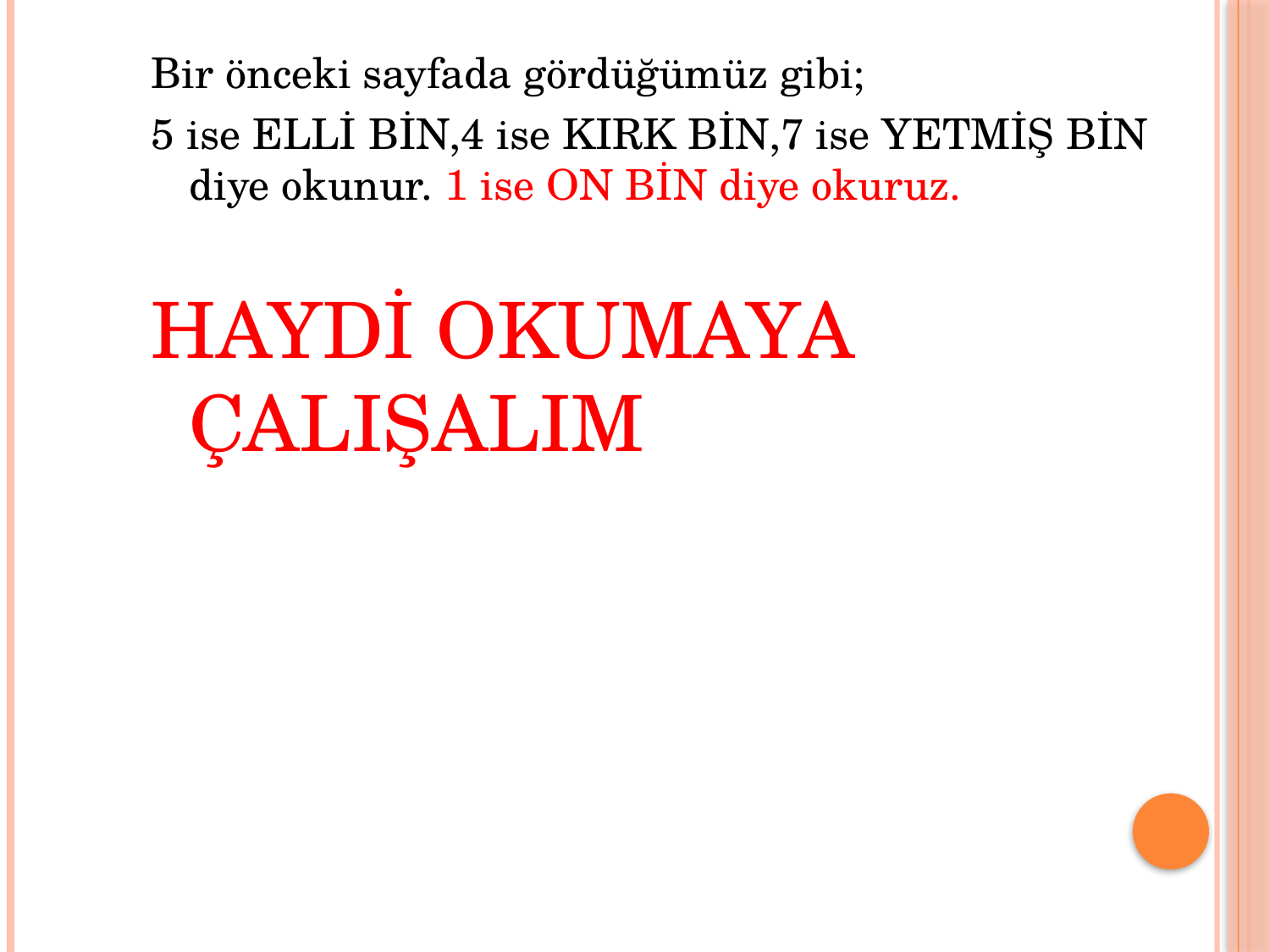

Bir önceki sayfada gördüğümüz gibi;
5 ise ELLİ BİN,4 ise KIRK BİN,7 ise YETMİŞ BİN diye okunur. 1 ise ON BİN diye okuruz.

HAYDİ OKUMAYA ÇALIŞALIM